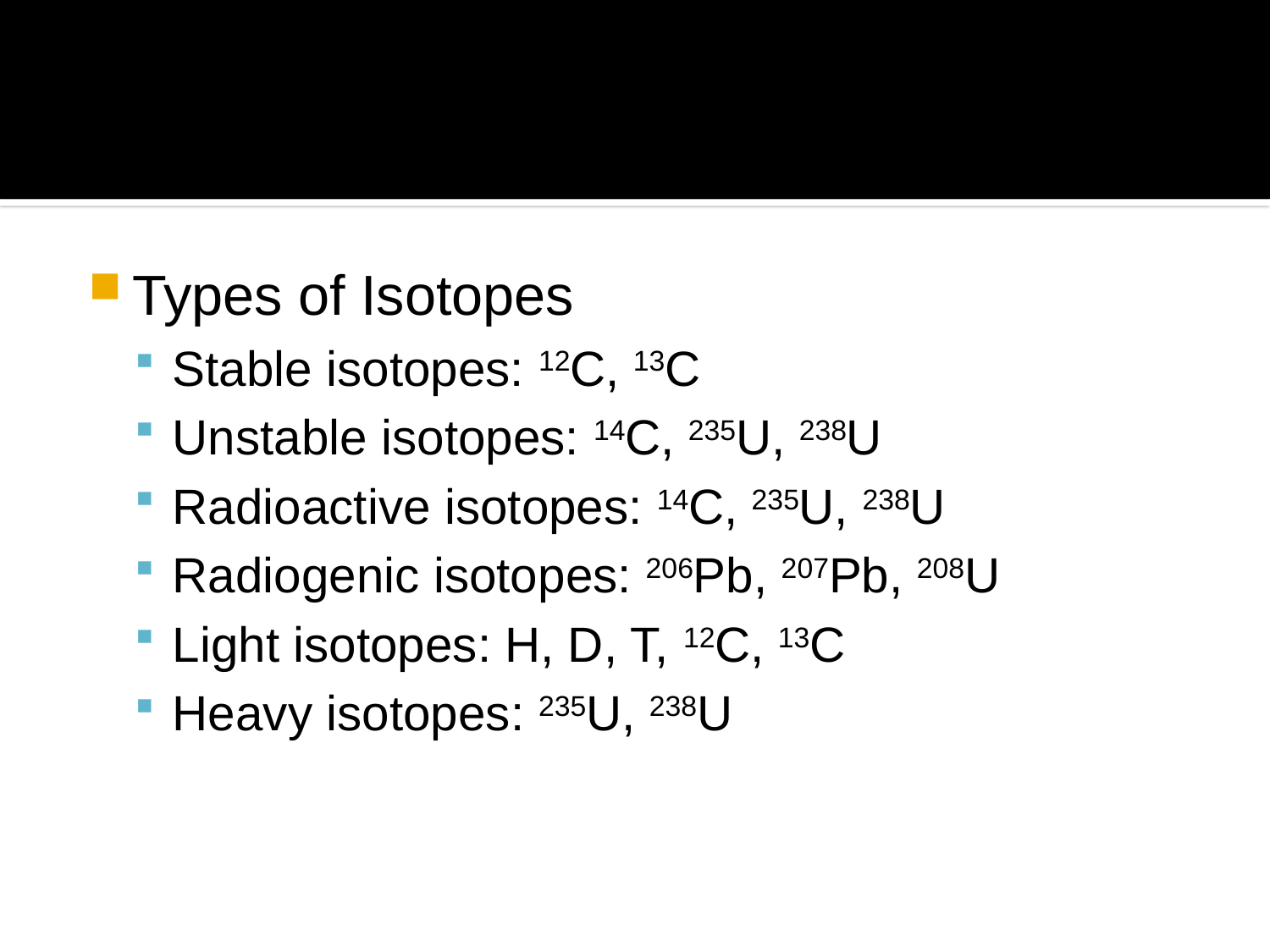

Types of Isotopes
Stable isotopes: 12C, 13C
Unstable isotopes: 14C, 235U, 238U
Radioactive isotopes: 14C, 235U, 238U
Radiogenic isotopes: 206Pb, 207Pb, 208U
Light isotopes: H, D, T, 12C, 13C
Heavy isotopes: 235U, 238U